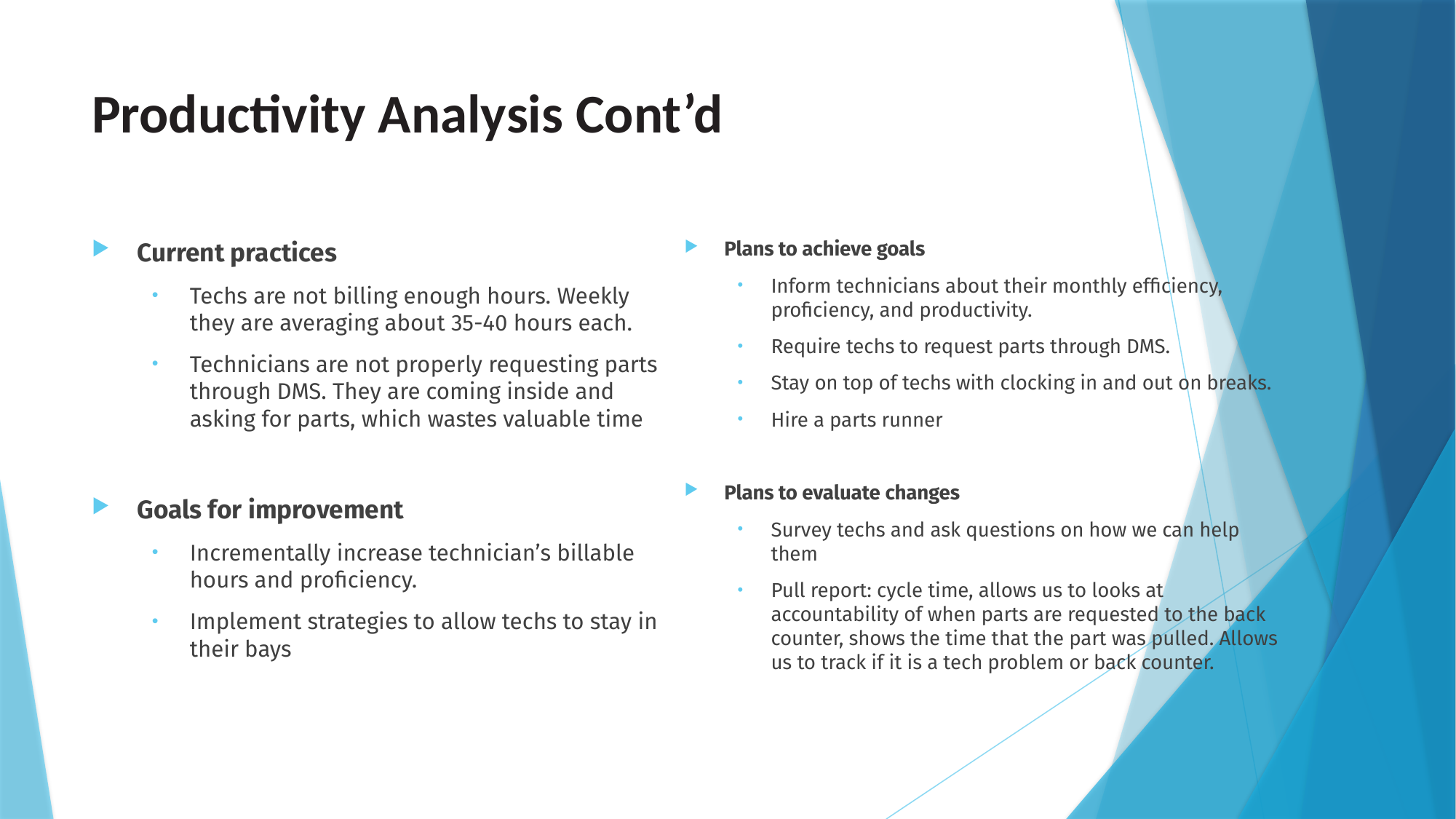

# Productivity Analysis Cont’d
Current practices
Techs are not billing enough hours. Weekly they are averaging about 35-40 hours each.
Technicians are not properly requesting parts through DMS. They are coming inside and asking for parts, which wastes valuable time

Goals for improvement
Incrementally increase technician’s billable hours and proficiency.
Implement strategies to allow techs to stay in their bays

Plans to achieve goals
Inform technicians about their monthly efficiency, proficiency, and productivity.
Require techs to request parts through DMS.
Stay on top of techs with clocking in and out on breaks.
Hire a parts runner

Plans to evaluate changes
Survey techs and ask questions on how we can help them
Pull report: cycle time, allows us to looks at accountability of when parts are requested to the back counter, shows the time that the part was pulled. Allows us to track if it is a tech problem or back counter.